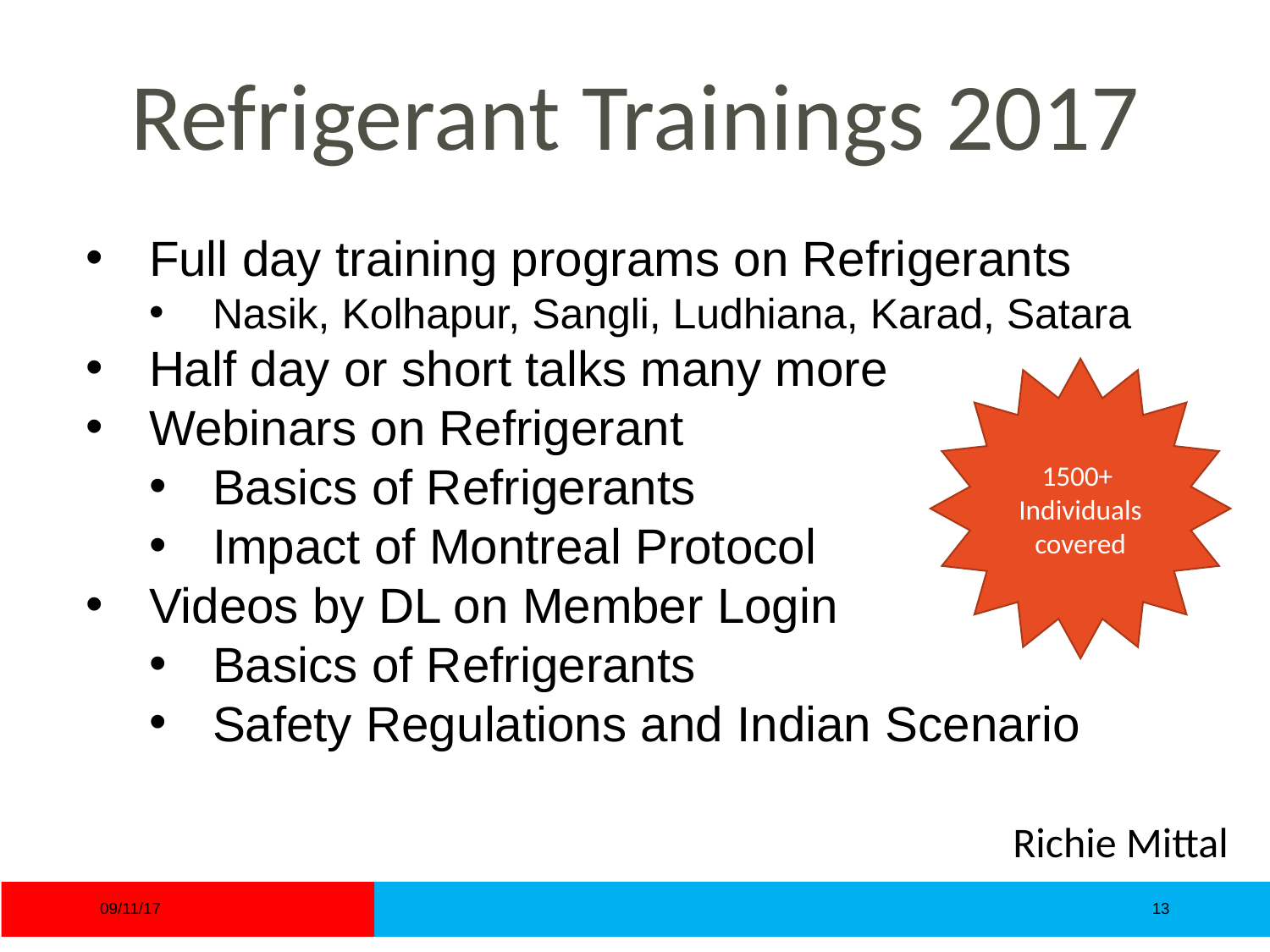

# Refrigerant Trainings 2017
Full day training programs on Refrigerants
Nasik, Kolhapur, Sangli, Ludhiana, Karad, Satara
Half day or short talks many more
Webinars on Refrigerant
Basics of Refrigerants
Impact of Montreal Protocol
Videos by DL on Member Login
Basics of Refrigerants
Safety Regulations and Indian Scenario
1500+
Individuals covered
Richie Mittal
09/11/17
13